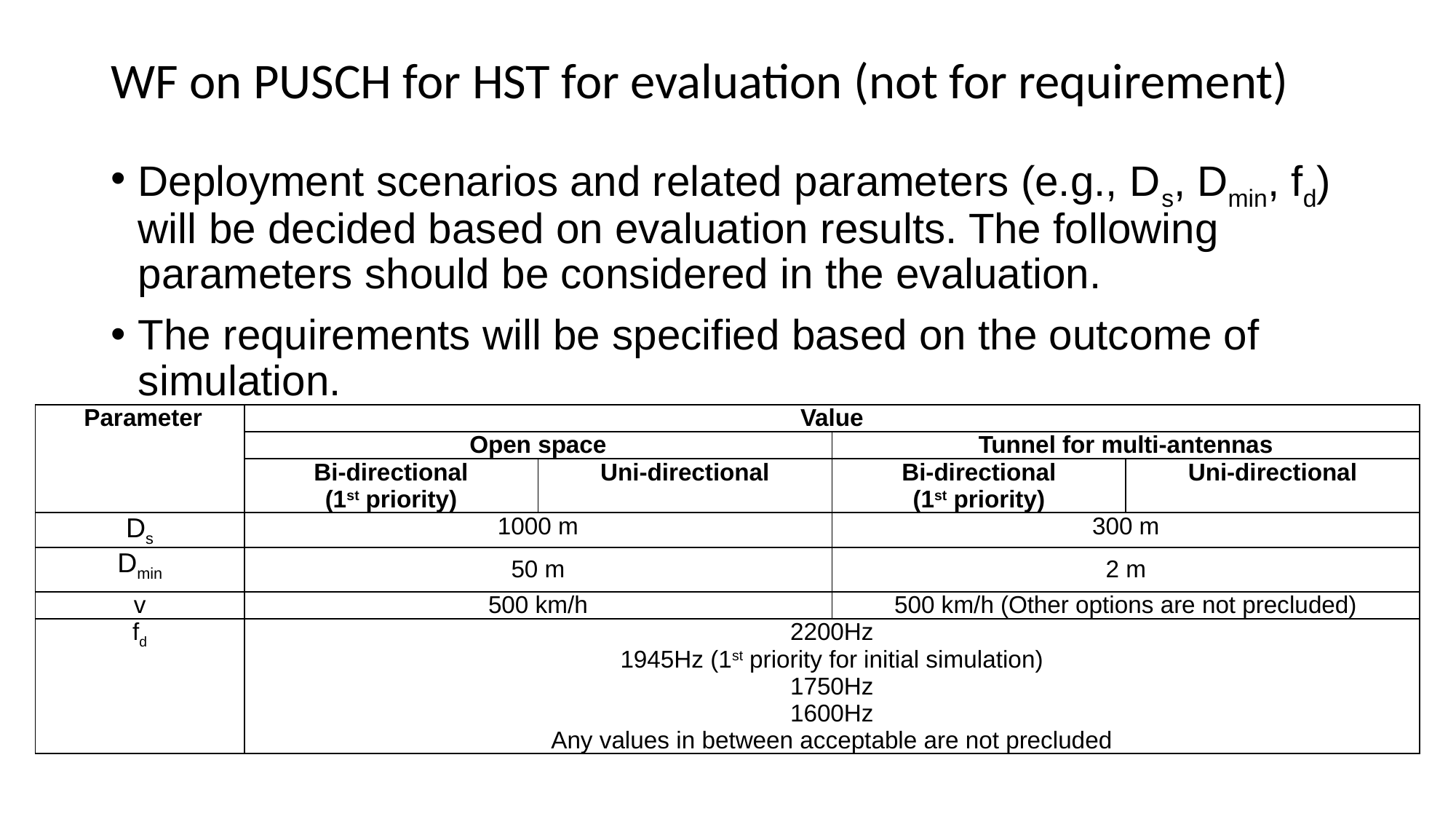

# WF on PUSCH for HST for evaluation (not for requirement)
Deployment scenarios and related parameters (e.g., Ds, Dmin, fd) will be decided based on evaluation results. The following parameters should be considered in the evaluation.
The requirements will be specified based on the outcome of simulation.

| Parameter | Value |  |  |  |
| --- | --- | --- | --- | --- |
|  | Open space |  | Tunnel for multi-antennas |  |
|  | Bi-directional (1st priority) | Uni-directional | Bi-directional (1st priority) | Uni-directional |
| Ds | 1000 m |  | 300 m |  |
| Dmin | 50 m |  | 2 m |  |
| v | 500 km/h |  | 500 km/h (Other options are not precluded) |  |
| fd | 2200Hz 1945Hz (1st priority for initial simulation) 1750Hz 1600Hz Any values in between acceptable are not precluded |  |  |  |